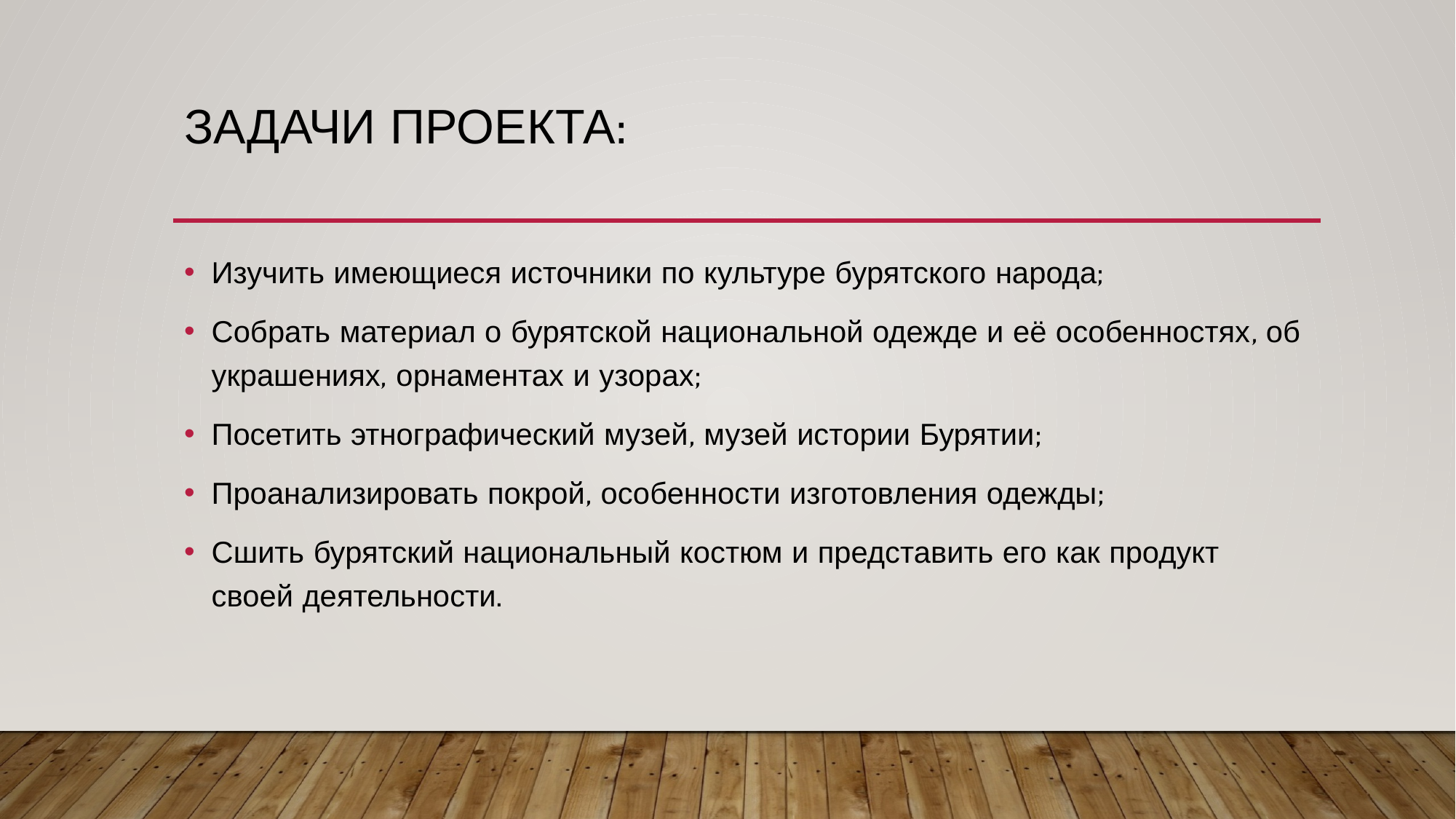

# Задачи проекта:
Изучить имеющиеся источники по культуре бурятского народа;
Собрать материал о бурятской национальной одежде и её особенностях, об украшениях, орнаментах и узорах;
Посетить этнографический музей, музей истории Бурятии;
Проанализировать покрой, особенности изготовления одежды;
Сшить бурятский национальный костюм и представить его как продукт своей деятельности.